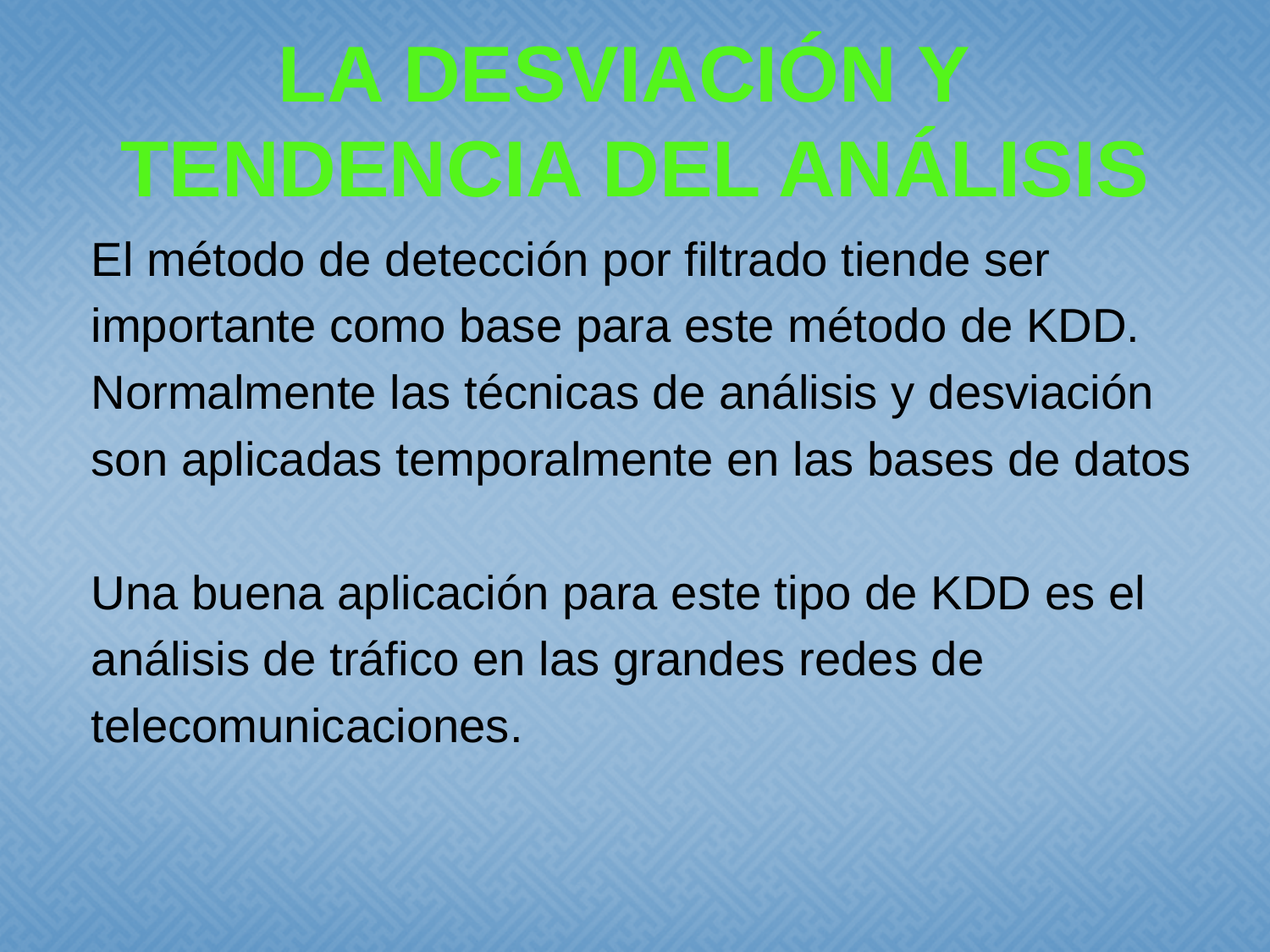

# LA DESVIACIÓN Y TENDENCIA DEL ANÁLISIS
El método de detección por filtrado tiende ser
importante como base para este método de KDD.
Normalmente las técnicas de análisis y desviación
son aplicadas temporalmente en las bases de datos

Una buena aplicación para este tipo de KDD es el
análisis de tráfico en las grandes redes de
telecomunicaciones.